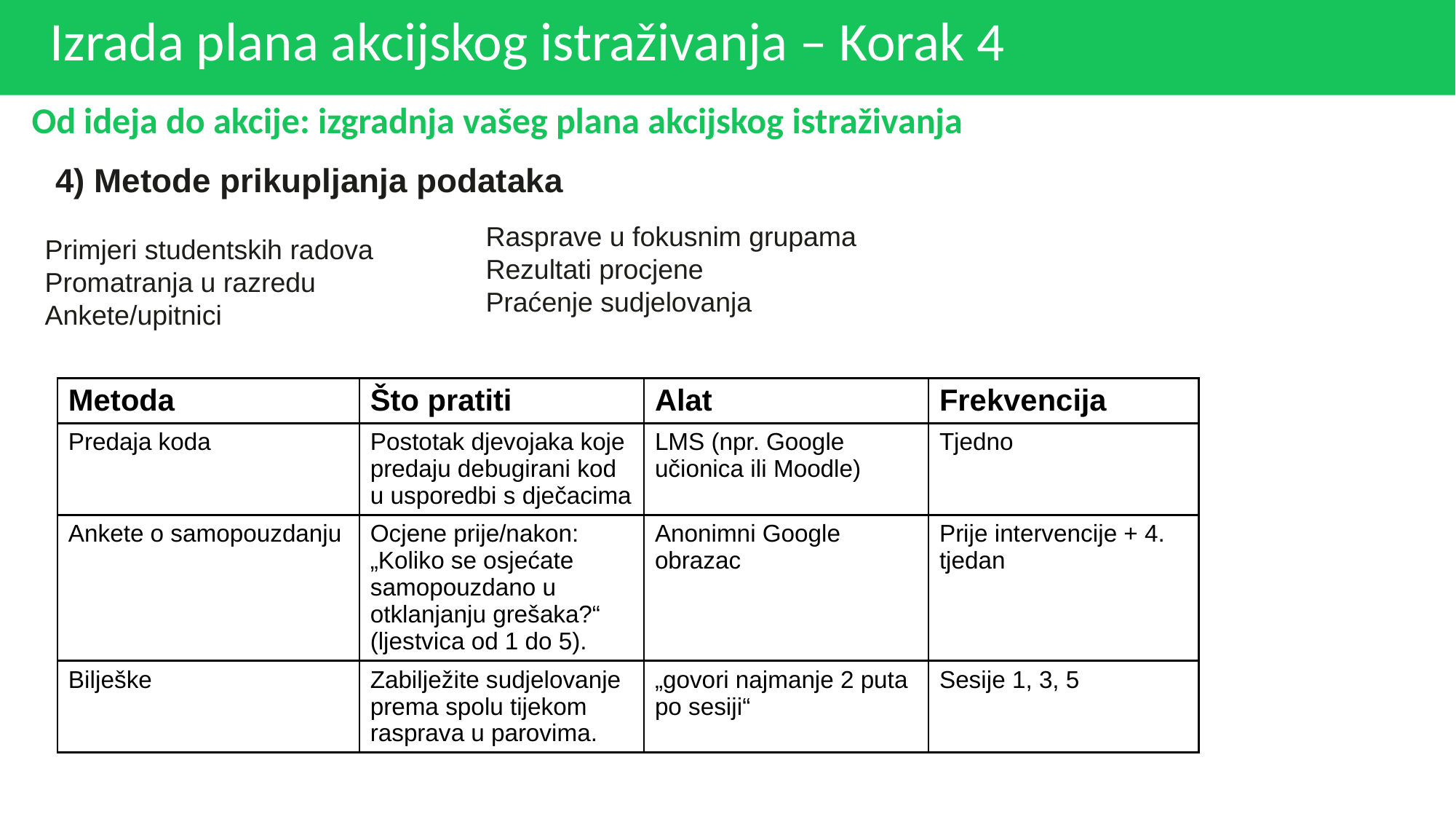

# Izrada plana akcijskog istraživanja – Korak 4
Od ideja do akcije: izgradnja vašeg plana akcijskog istraživanja
4) Metode prikupljanja podataka

Primjeri studentskih radova
Promatranja u razredu
Ankete/upitnici

Rasprave u fokusnim grupama
Rezultati procjene
Praćenje sudjelovanja

| Metoda | Što pratiti | Alat | Frekvencija |
| --- | --- | --- | --- |
| Predaja koda | Postotak djevojaka koje predaju debugirani kod u usporedbi s dječacima | LMS (npr. Google učionica ili Moodle) | Tjedno |
| Ankete o samopouzdanju | Ocjene prije/nakon: „Koliko se osjećate samopouzdano u otklanjanju grešaka?“ (ljestvica od 1 do 5). | Anonimni Google obrazac | Prije intervencije + 4. tjedan |
| Bilješke | Zabilježite sudjelovanje prema spolu tijekom rasprava u parovima. | „govori najmanje 2 puta po sesiji“ | Sesije 1, 3, 5 |